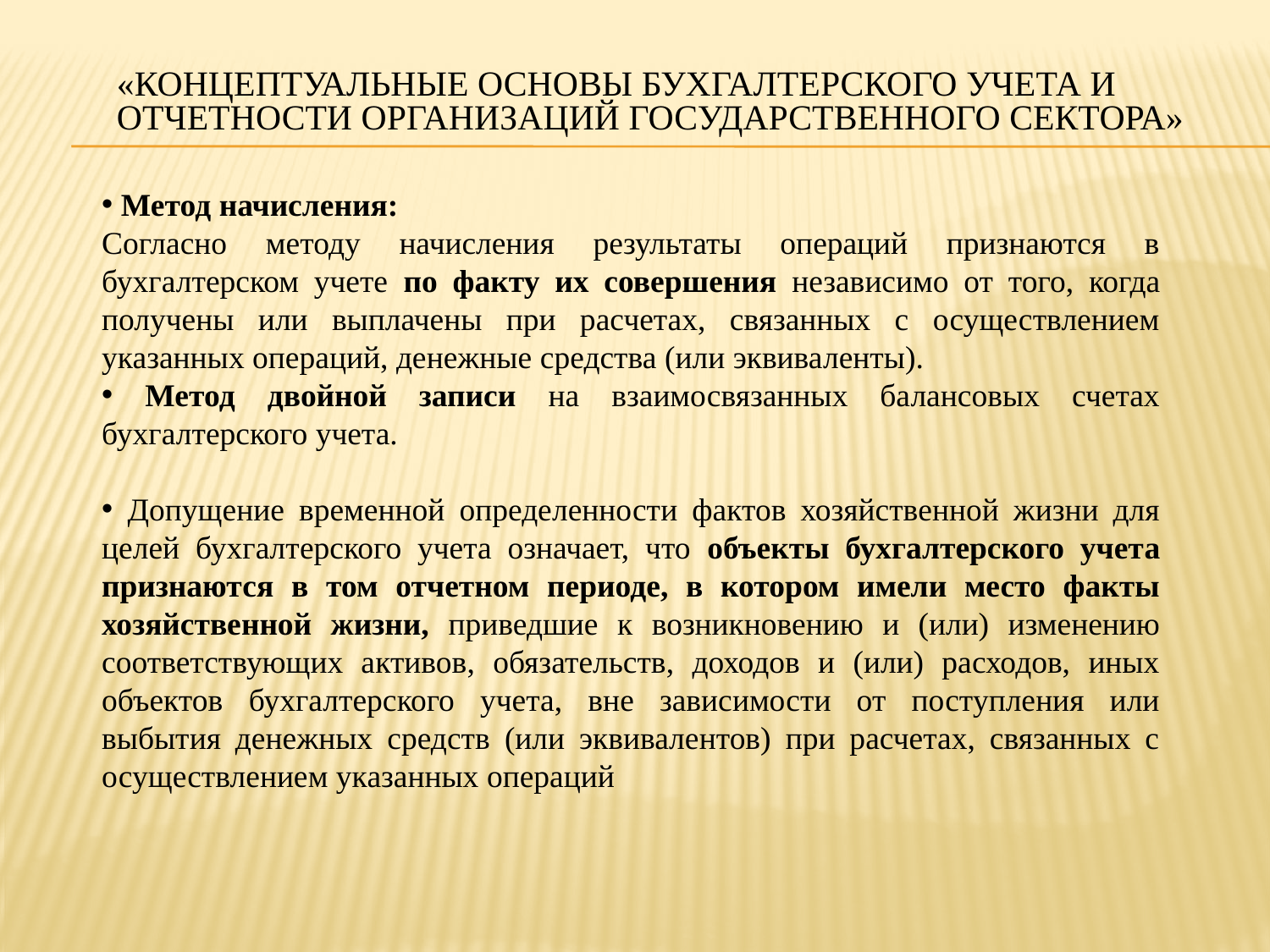

# «Концептуальные основы бухгалтерского учета и отчетности организаций государственного сектора»

 Метод начисления:
Согласно методу начисления результаты операций признаются в бухгалтерском учете по факту их совершения независимо от того, когда получены или выплачены при расчетах, связанных с осуществлением указанных операций, денежные средства (или эквиваленты).
 Метод двойной записи на взаимосвязанных балансовых счетах бухгалтерского учета.

 Допущение временной определенности фактов хозяйственной жизни для целей бухгалтерского учета означает, что объекты бухгалтерского учета признаются в том отчетном периоде, в котором имели место факты хозяйственной жизни, приведшие к возникновению и (или) изменению соответствующих активов, обязательств, доходов и (или) расходов, иных объектов бухгалтерского учета, вне зависимости от поступления или выбытия денежных средств (или эквивалентов) при расчетах, связанных с осуществлением указанных операций